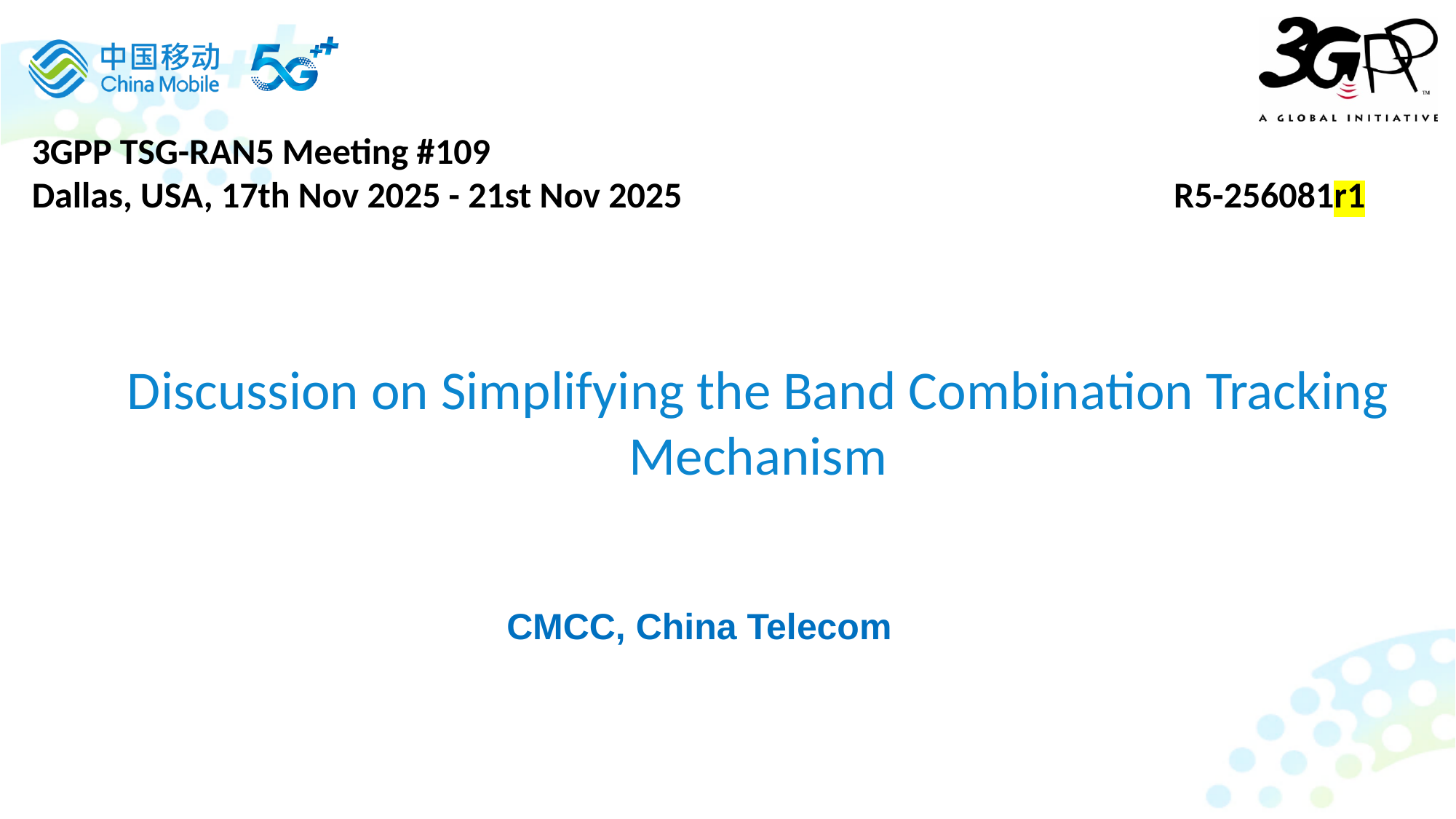

3GPP TSG-RAN5 Meeting #109
Dallas, USA, 17th Nov 2025 - 21st Nov 2025                                                            R5-256081r1
Discussion on Simplifying the Band Combination Tracking Mechanism
CMCC, China Telecom